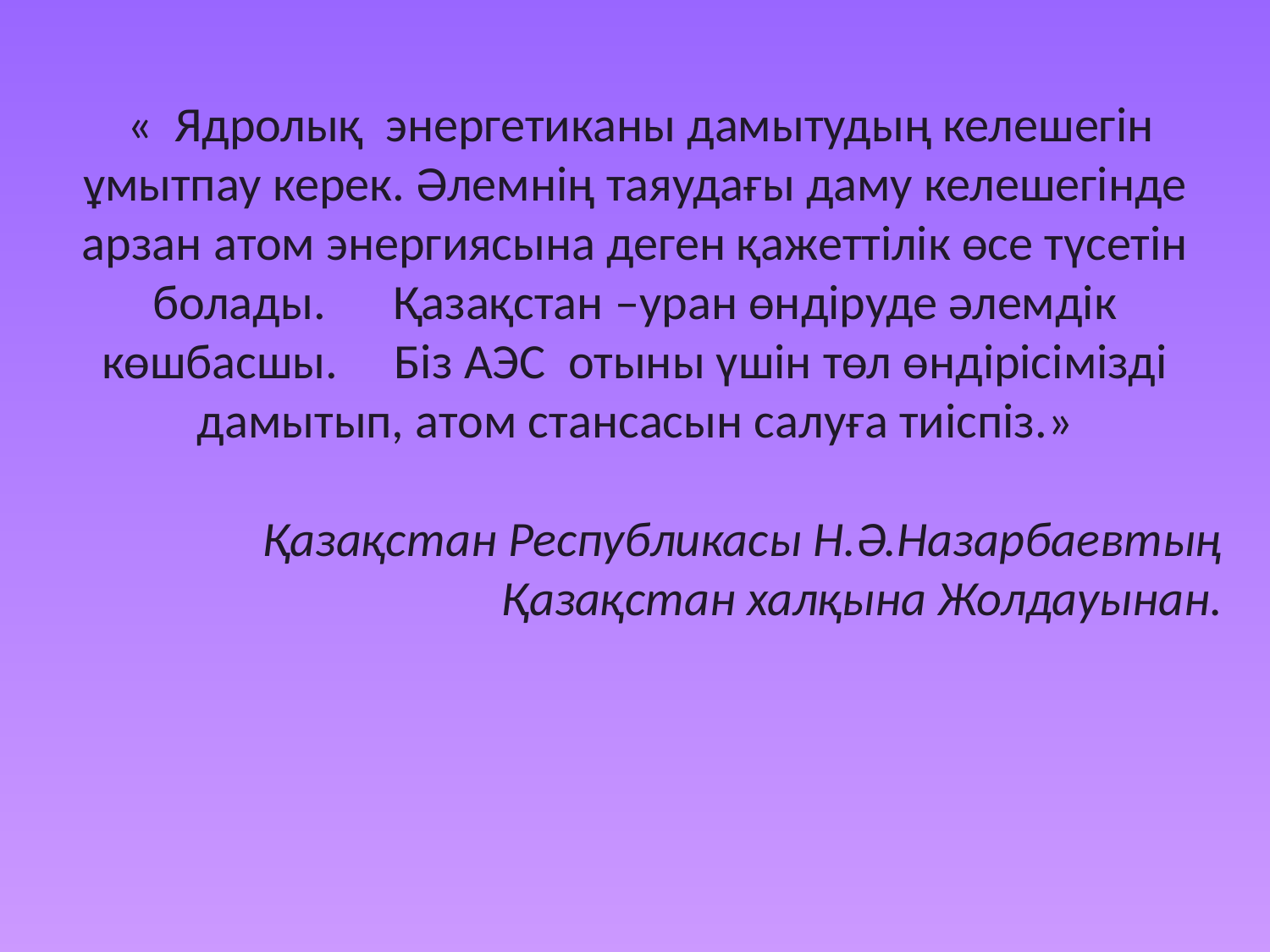

«  Ядролық  энергетиканы дамытудың келешегін ұмытпау керек. Әлемнің таяудағы даму келешегінде арзан атом энергиясына деген қажеттілік өсе түсетін болады.      Қазақстан –уран өндіруде әлемдік көшбасшы.     Біз АЭС  отыны үшін төл өндірісімізді дамытып, атом стансасын салуға тиіспіз.»

Қазақстан Республикасы Н.Ә.Назарбаевтың Қазақстан халқына Жолдауынан.